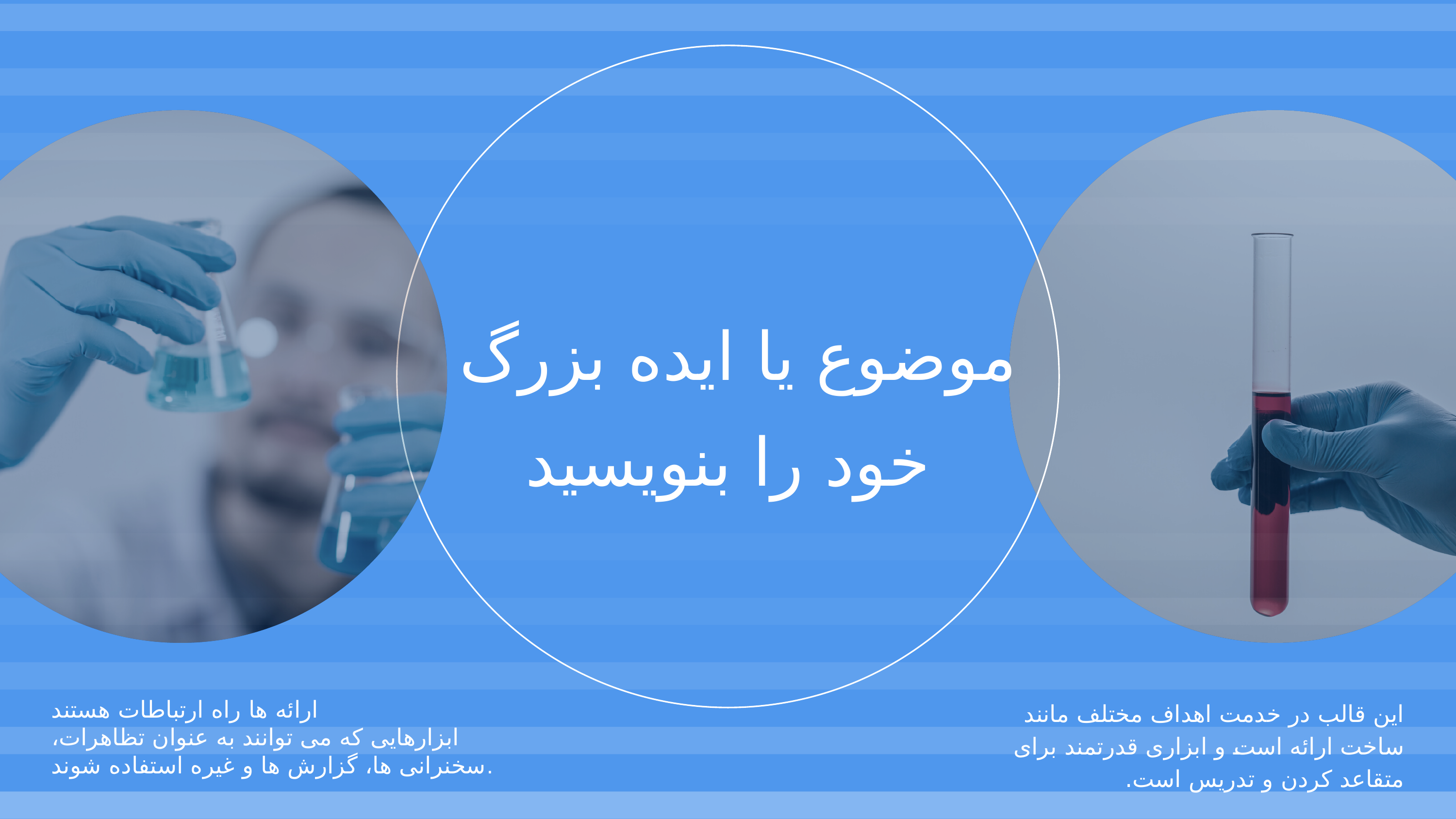

موضوع یا ایده بزرگ
خود را بنویسید

ارائه ها راه ارتباطات هستند
ابزارهایی که می توانند به عنوان تظاهرات، سخنرانی ها، گزارش ها و غیره استفاده شوند.

این قالب در خدمت اهداف مختلف مانند ساخت ارائه است و ابزاری قدرتمند برای متقاعد کردن و تدریس است.